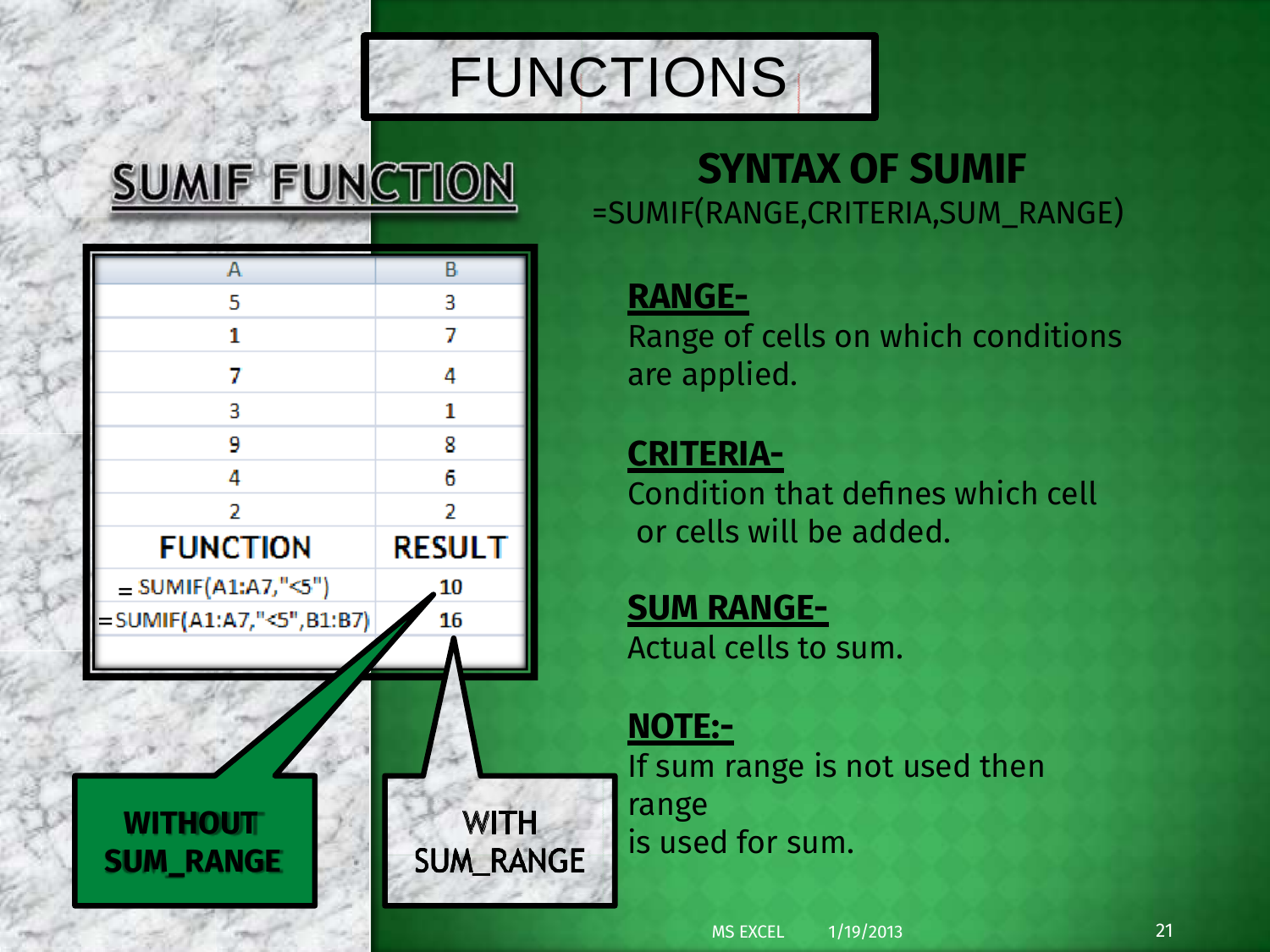

# FUNCTIONS

SYNTAX OF SUMIF
=SUMIF(RANGE,CRITERIA,SUM_RANGE)

RANGE-
Range of cells on which conditions
are applied.

CRITERIA-
Condition that defines which cell  or cells will be added.

=
SUM RANGE-
Actual cells to sum.
=

NOTE:-
If sum range is not used then range
is used for sum.
WITHOUT  SUM_RANGE
21
1/19/2013
MS EXCEL